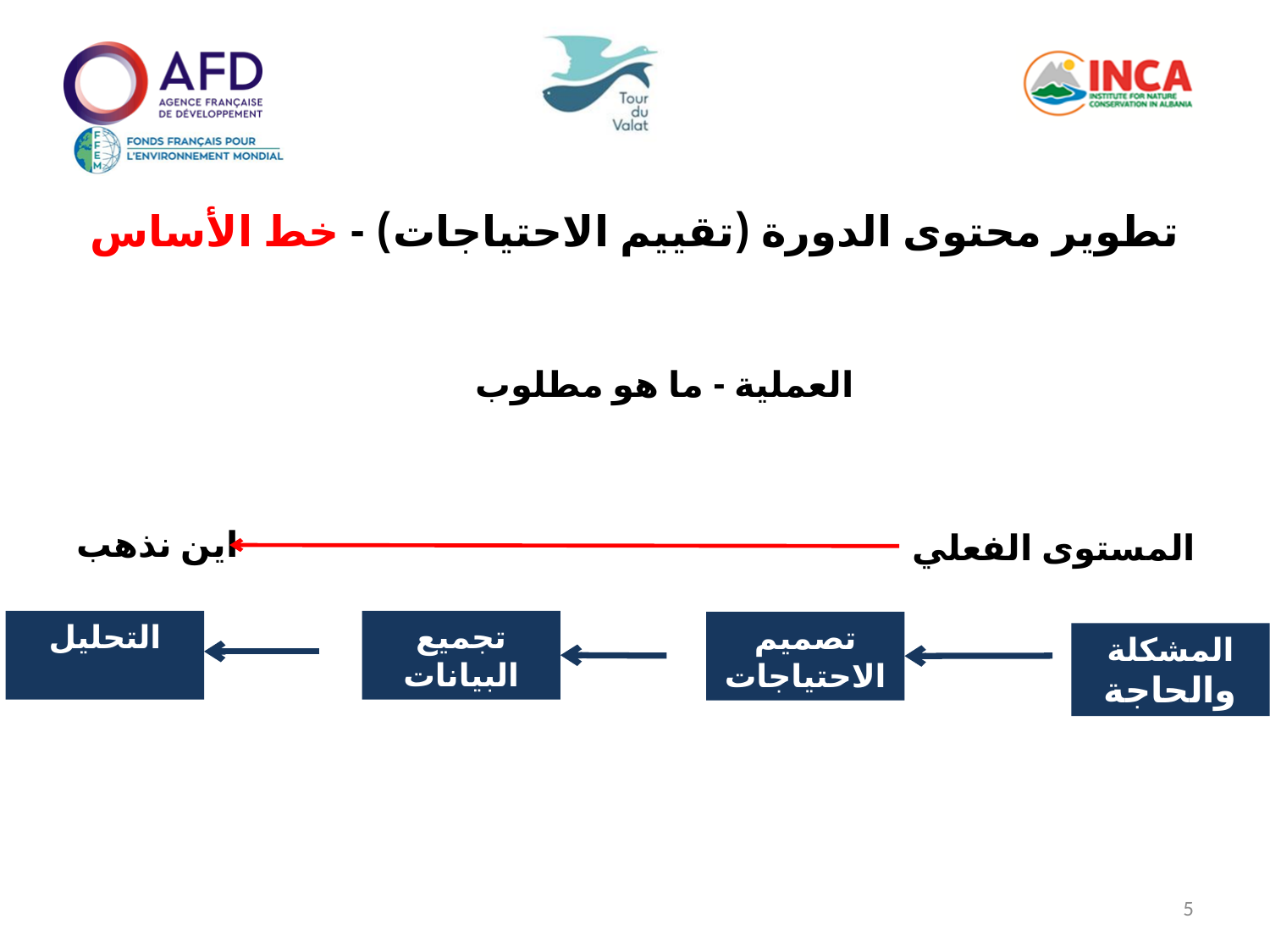

تطوير محتوى الدورة (تقييم الاحتياجات) - خط الأساس
العملية - ما هو مطلوب
 اين نذهب
المستوى الفعلي
التحليل

تجميع
البيانات
تصميم الاحتياجات
المشكلة والحاجة
5